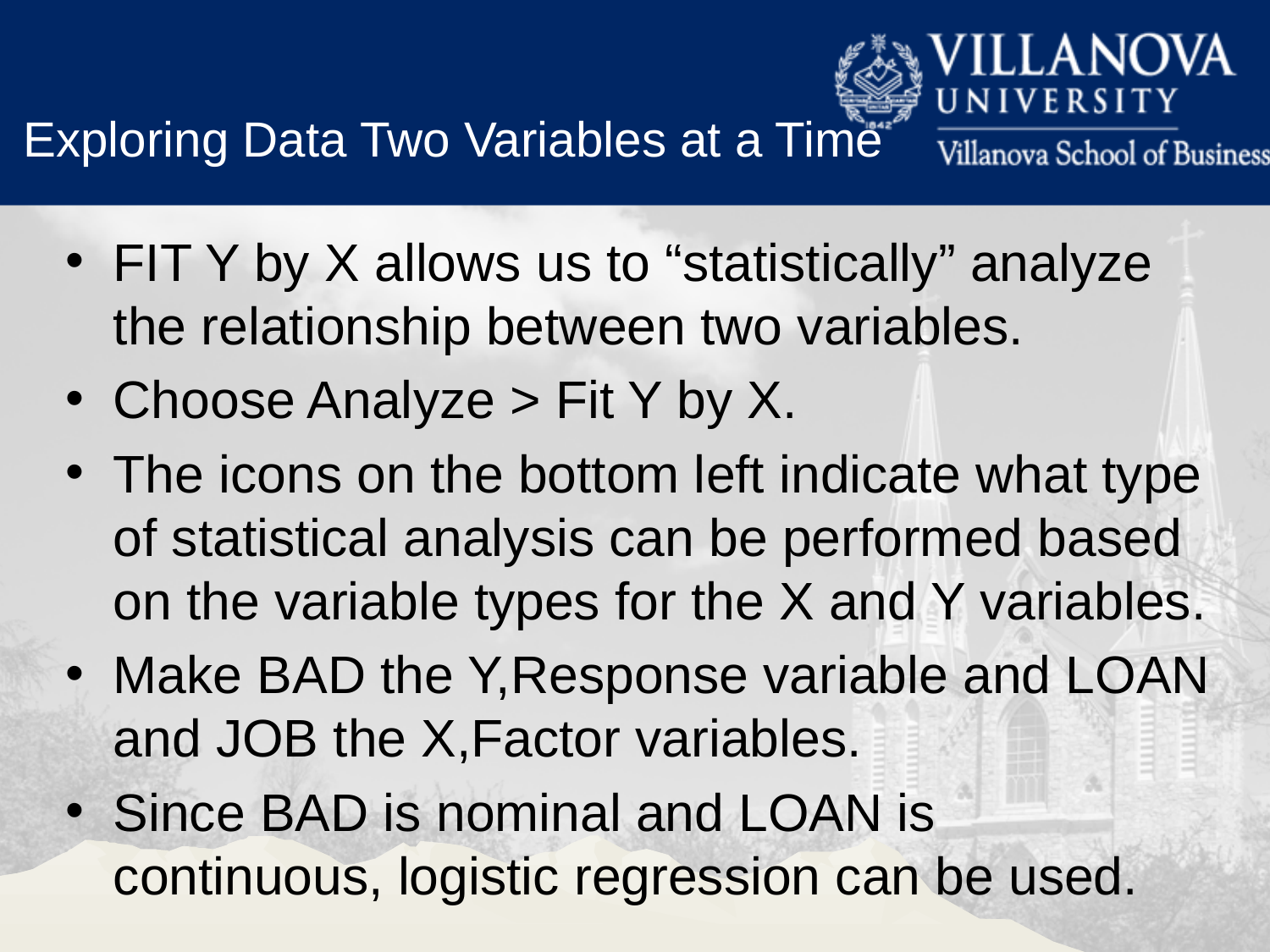

Exploring Data Two Variables at a Time
FIT Y by X allows us to “statistically” analyze the relationship between two variables.
Choose Analyze > Fit Y by X.
The icons on the bottom left indicate what type of statistical analysis can be performed based on the variable types for the X and Y variables.
Make BAD the Y,Response variable and LOAN and JOB the X,Factor variables.
Since BAD is nominal and LOAN is continuous, logistic regression can be used.